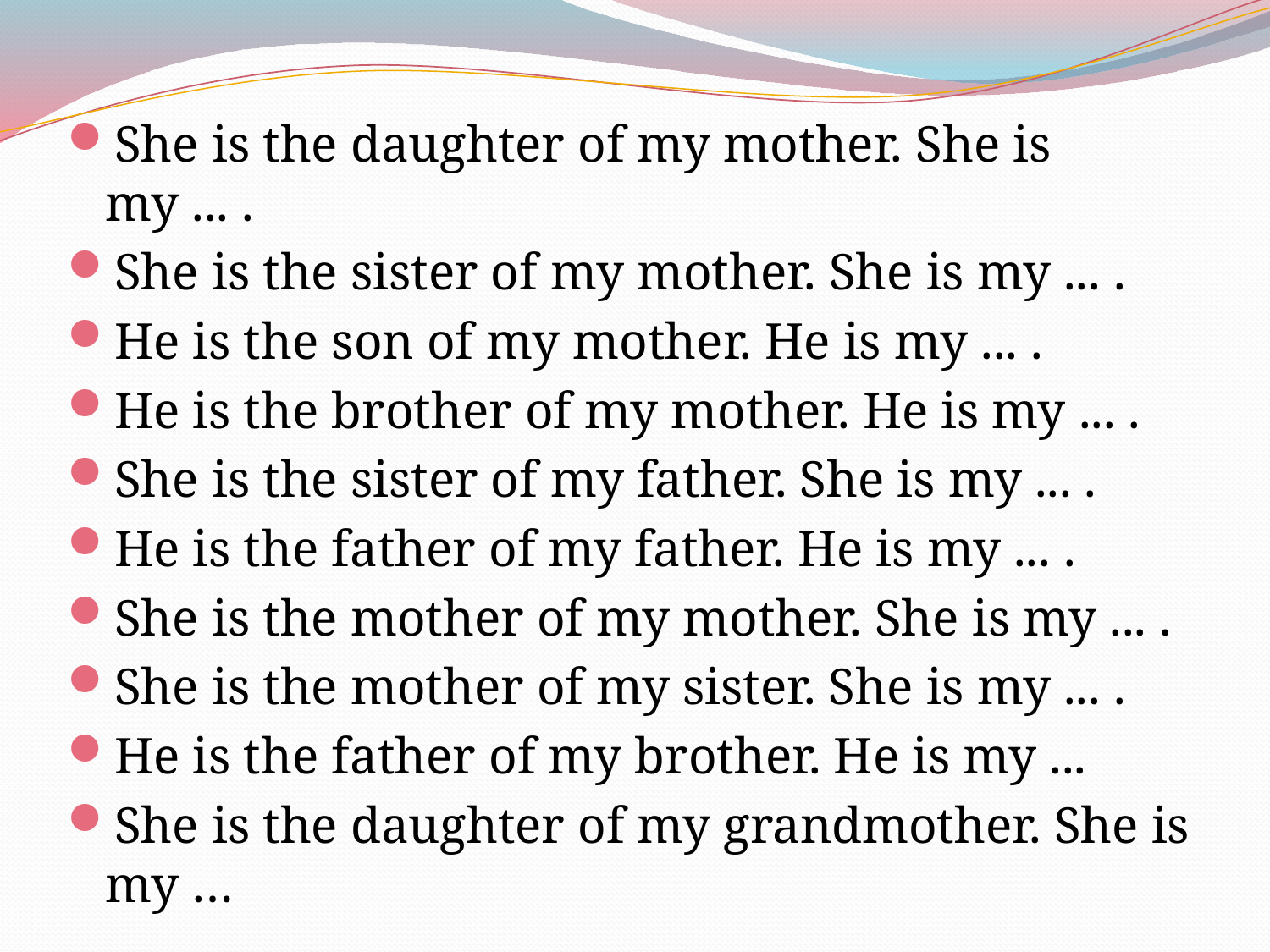

She is the daughter of my mother. She is my ... .
She is the sister of my mother. She is my ... .
He is the son of my mother. He is my ... .
He is the brother of my mother. He is my ... .
She is the sister of my father. She is my ... .
He is the father of my father. He is my ... .
She is the mother of my mother. She is my ... .
She is the mother of my sister. She is my ... .
He is the father of my brother. He is my ...
She is the daughter of my grandmother. She is my …